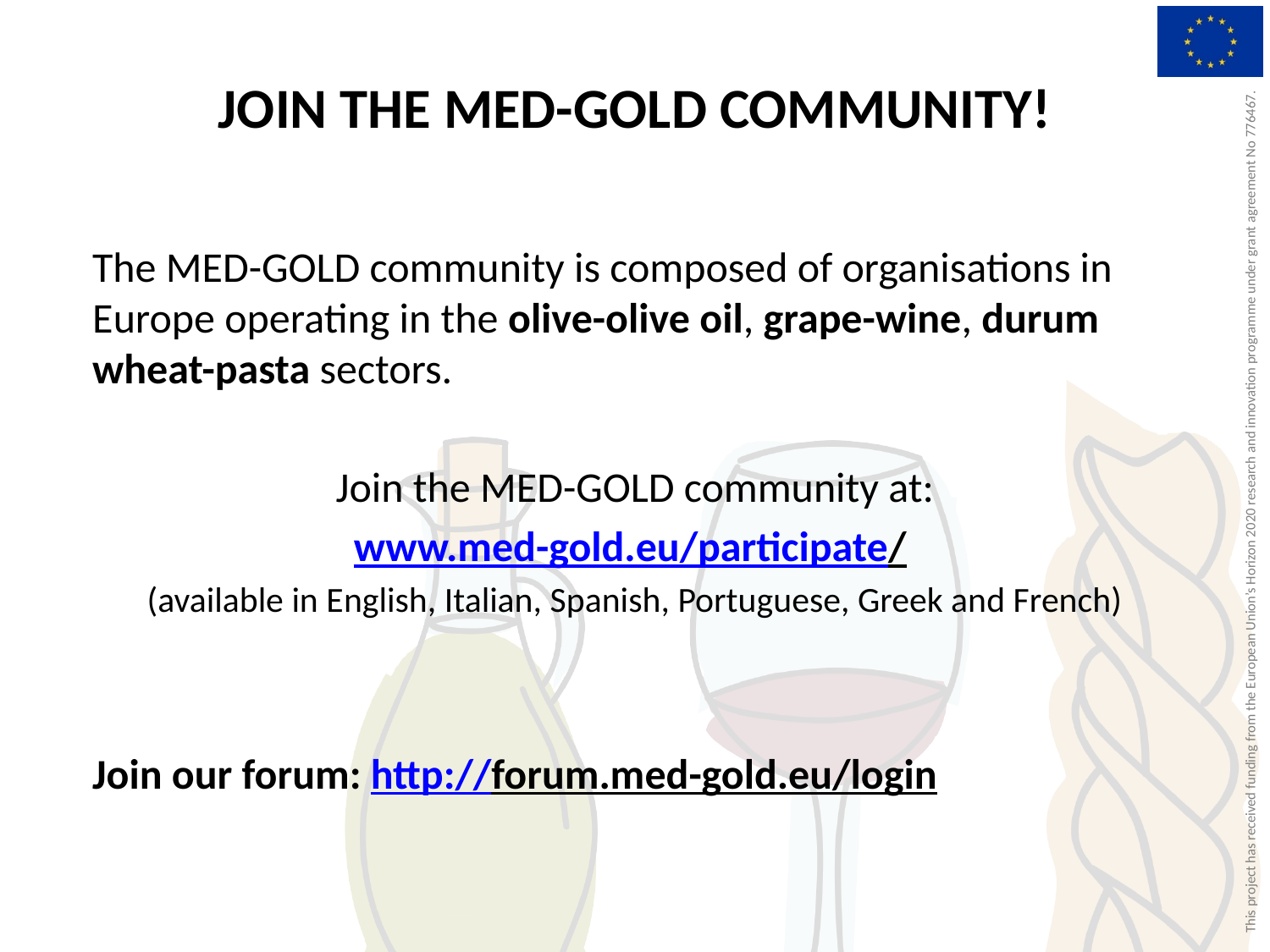

# JOIN THE MED-GOLD COMMUNITY!
The MED-GOLD community is composed of organisations in Europe operating in the olive-olive oil, grape-wine, durum wheat-pasta sectors.

Join the MED-GOLD community at:
www.med-gold.eu/participate/
(available in English, Italian, Spanish, Portuguese, Greek and French)

Join our forum: http://forum.med-gold.eu/login